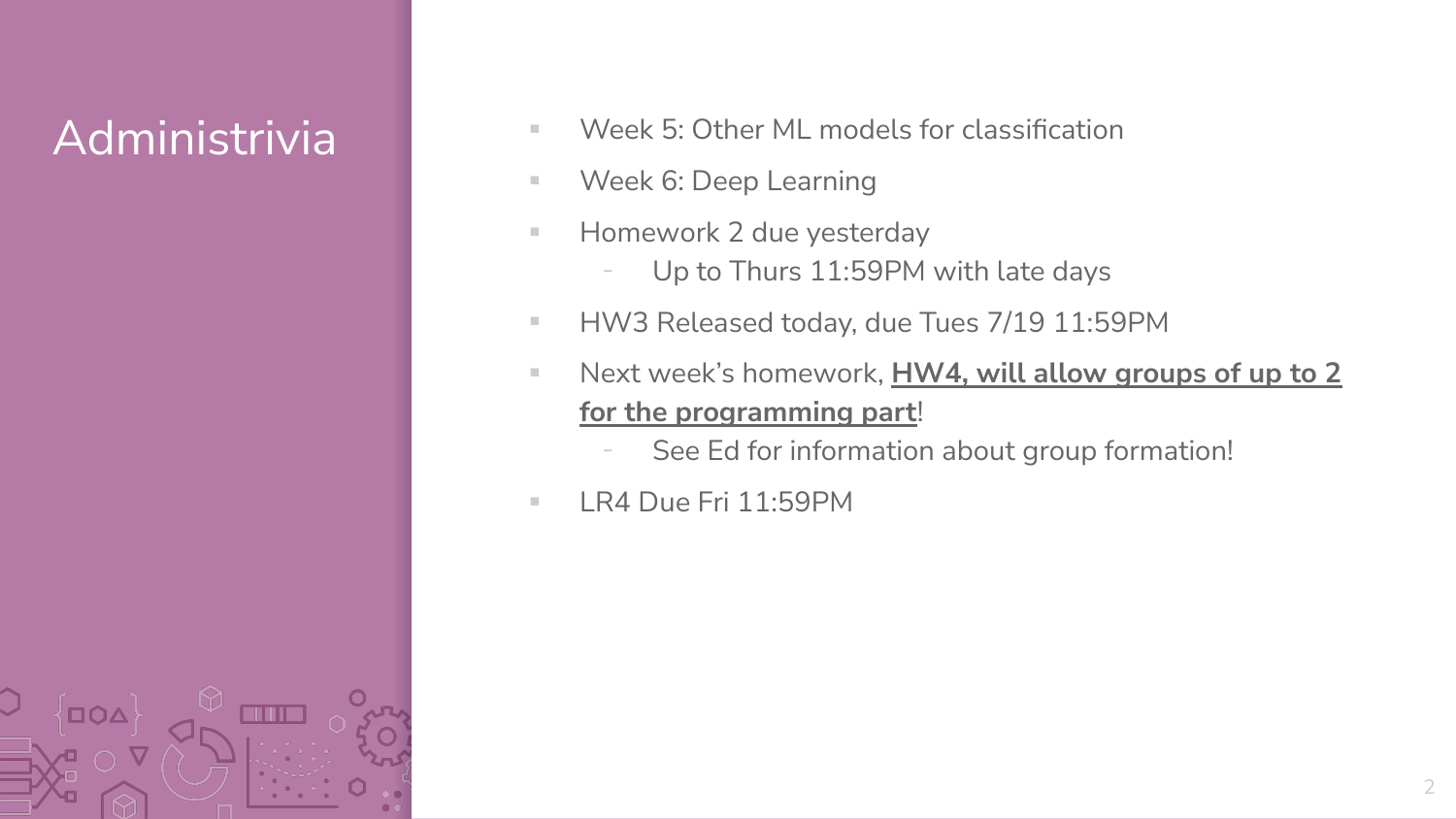

# Administrivia
Week 5: Other ML models for classification
Week 6: Deep Learning
Homework 2 due yesterday
Up to Thurs 11:59PM with late days
HW3 Released today, due Tues 7/19 11:59PM
Next week’s homework, HW4, will allow groups of up to 2 for the programming part!
See Ed for information about group formation!
LR4 Due Fri 11:59PM

2